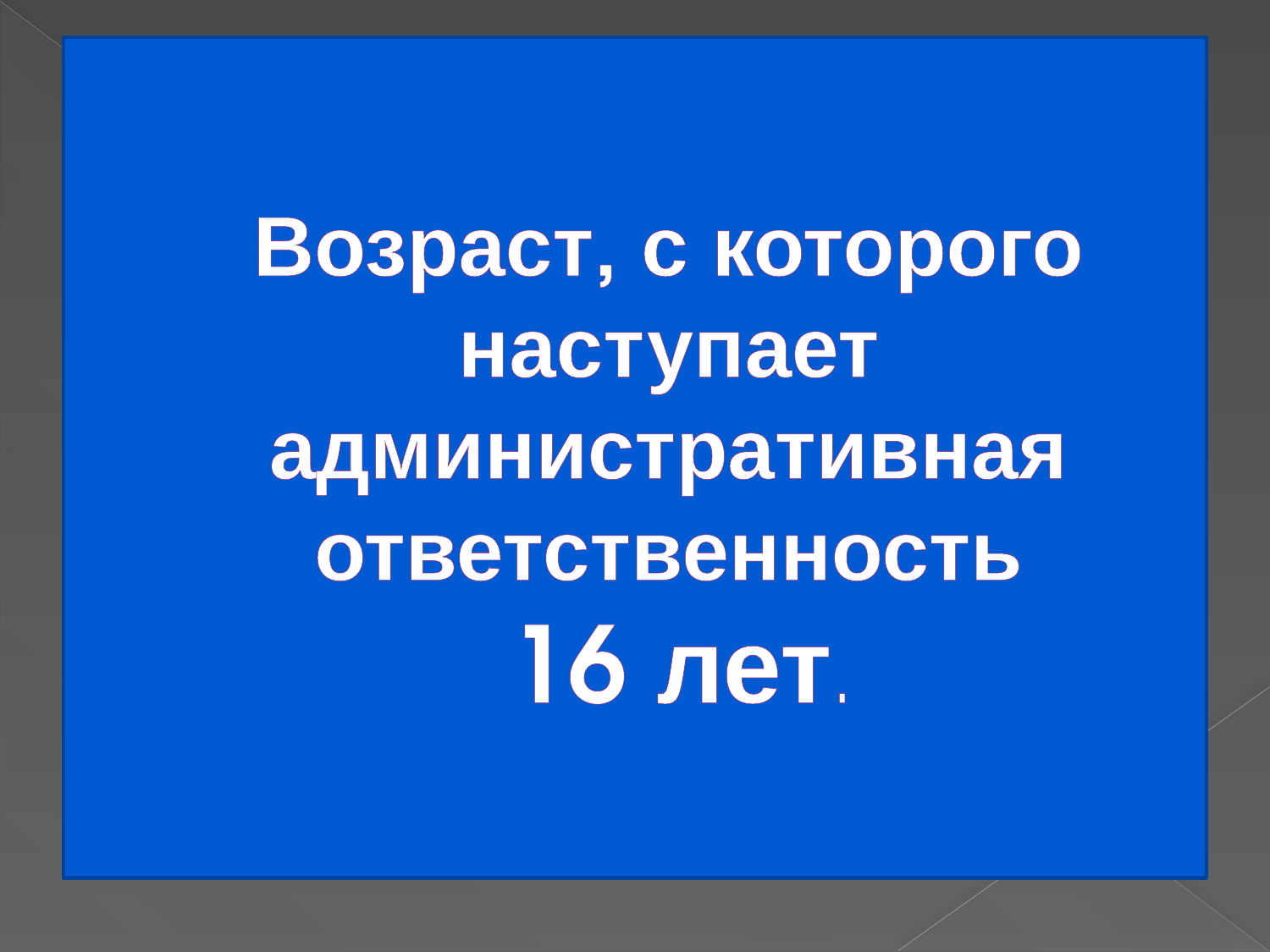

# Возраст, с которого наступает административная ответственность 16 лет.